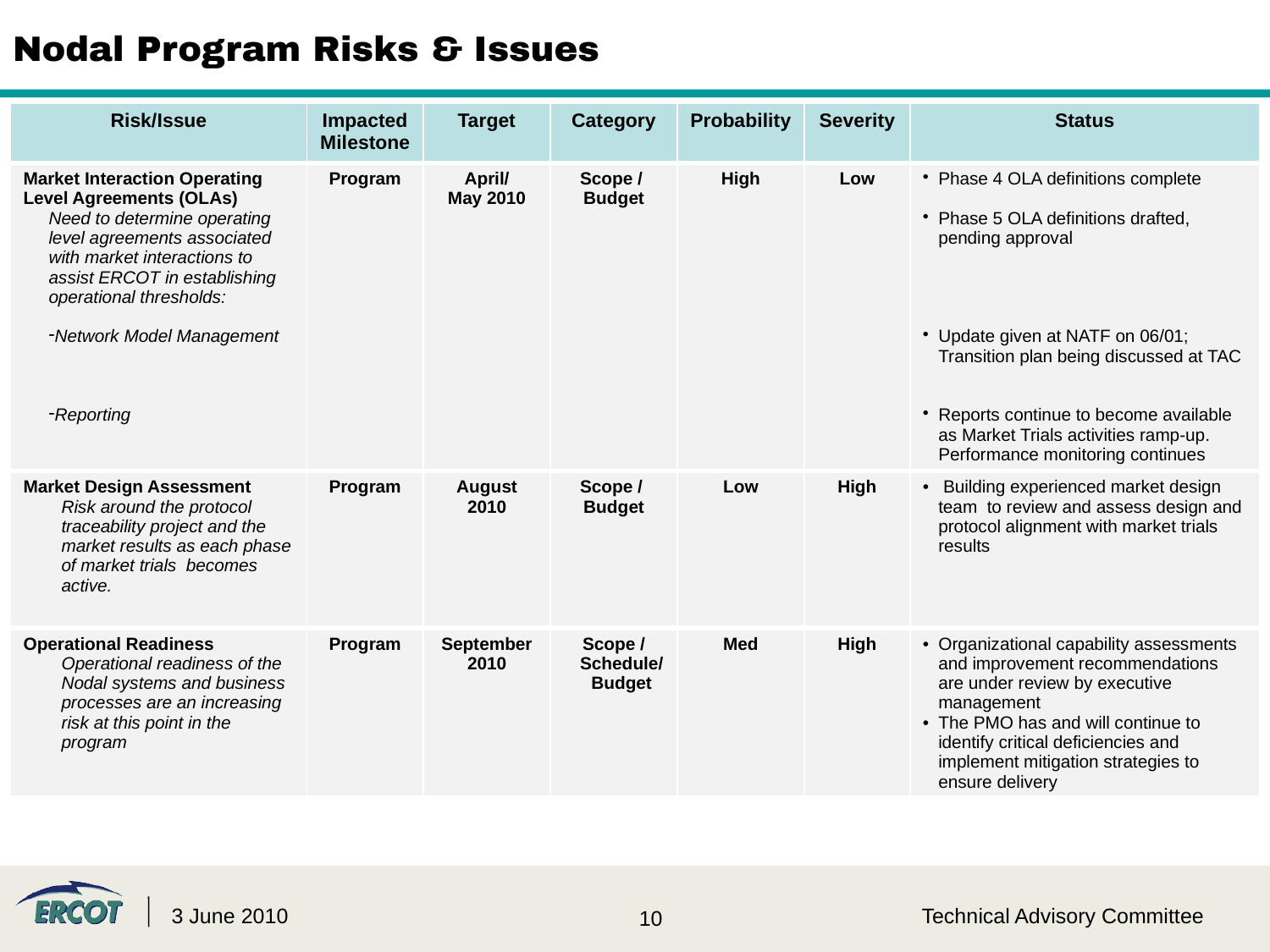

# Nodal Program Risks & Issues
| Risk/Issue | Impacted Milestone | Target | Category | Probability | Severity | Status |
| --- | --- | --- | --- | --- | --- | --- |
| Market Interaction Operating Level Agreements (OLAs) Need to determine operating level agreements associated with market interactions to assist ERCOT in establishing operational thresholds: Network Model Management Reporting | Program | April/ May 2010 | Scope / Budget | High | Low | Phase 4 OLA definitions complete Phase 5 OLA definitions drafted, pending approval Update given at NATF on 06/01; Transition plan being discussed at TAC Reports continue to become available as Market Trials activities ramp-up. Performance monitoring continues |
| Market Design Assessment Risk around the protocol traceability project and the market results as each phase of market trials becomes active. | Program | August 2010 | Scope / Budget | Low | High | Building experienced market design team to review and assess design and protocol alignment with market trials results |
| Operational Readiness Operational readiness of the Nodal systems and business processes are an increasing risk at this point in the program | Program | September 2010 | Scope / Schedule/ Budget | Med | High | Organizational capability assessments and improvement recommendations are under review by executive management The PMO has and will continue to identify critical deficiencies and implement mitigation strategies to ensure delivery |
3 June 2010
Technical Advisory Committee